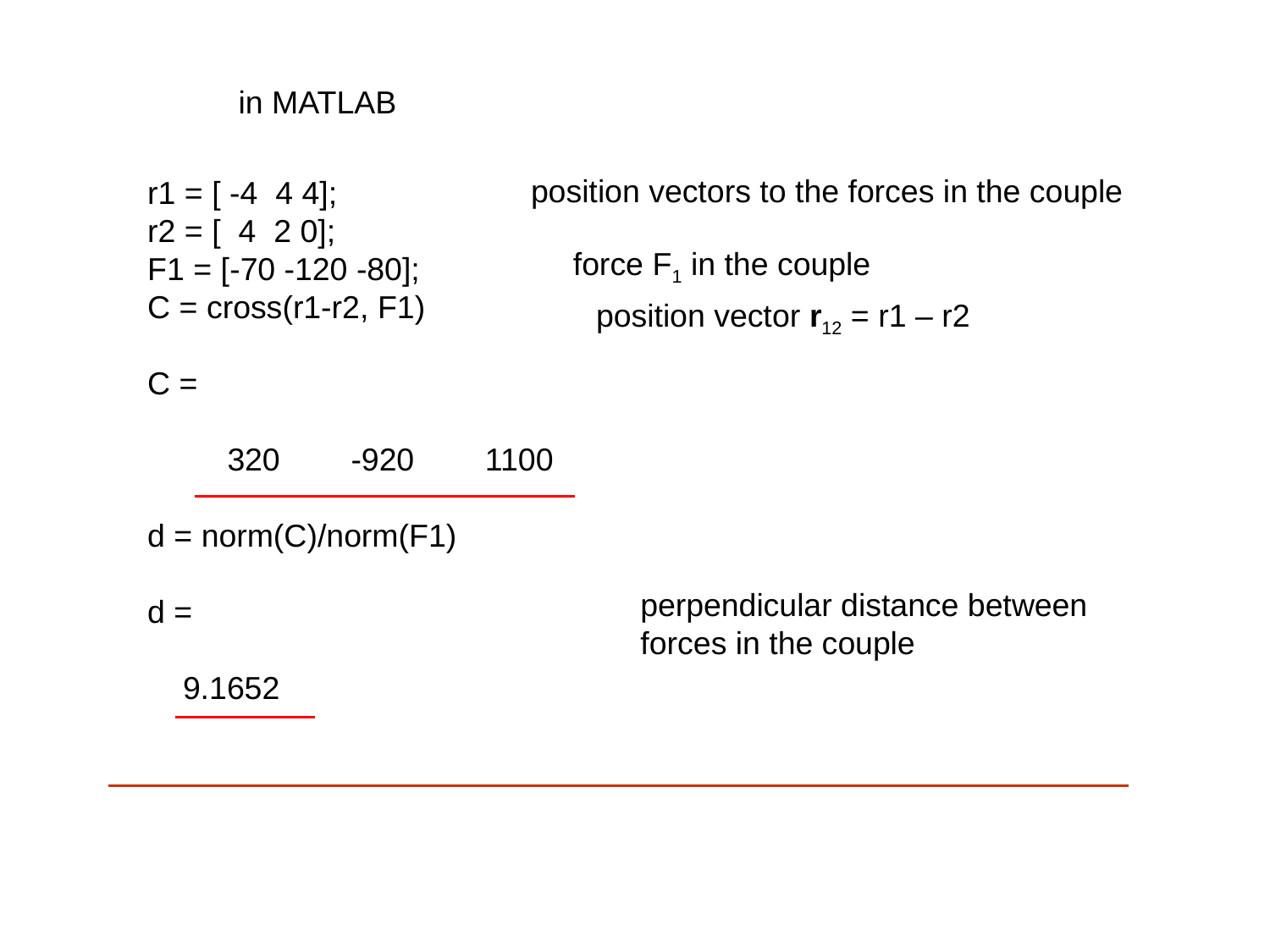

in MATLAB
position vectors to the forces in the couple
r1 = [ -4  4 4];
r2 = [  4  2 0];
F1 = [-70 -120 -80];
C = cross(r1-r2, F1)

C =

         320        -920        1100

d = norm(C)/norm(F1)

d =

    9.1652
force F1 in the couple
position vector r12 = r1 – r2
perpendicular distance between
forces in the couple